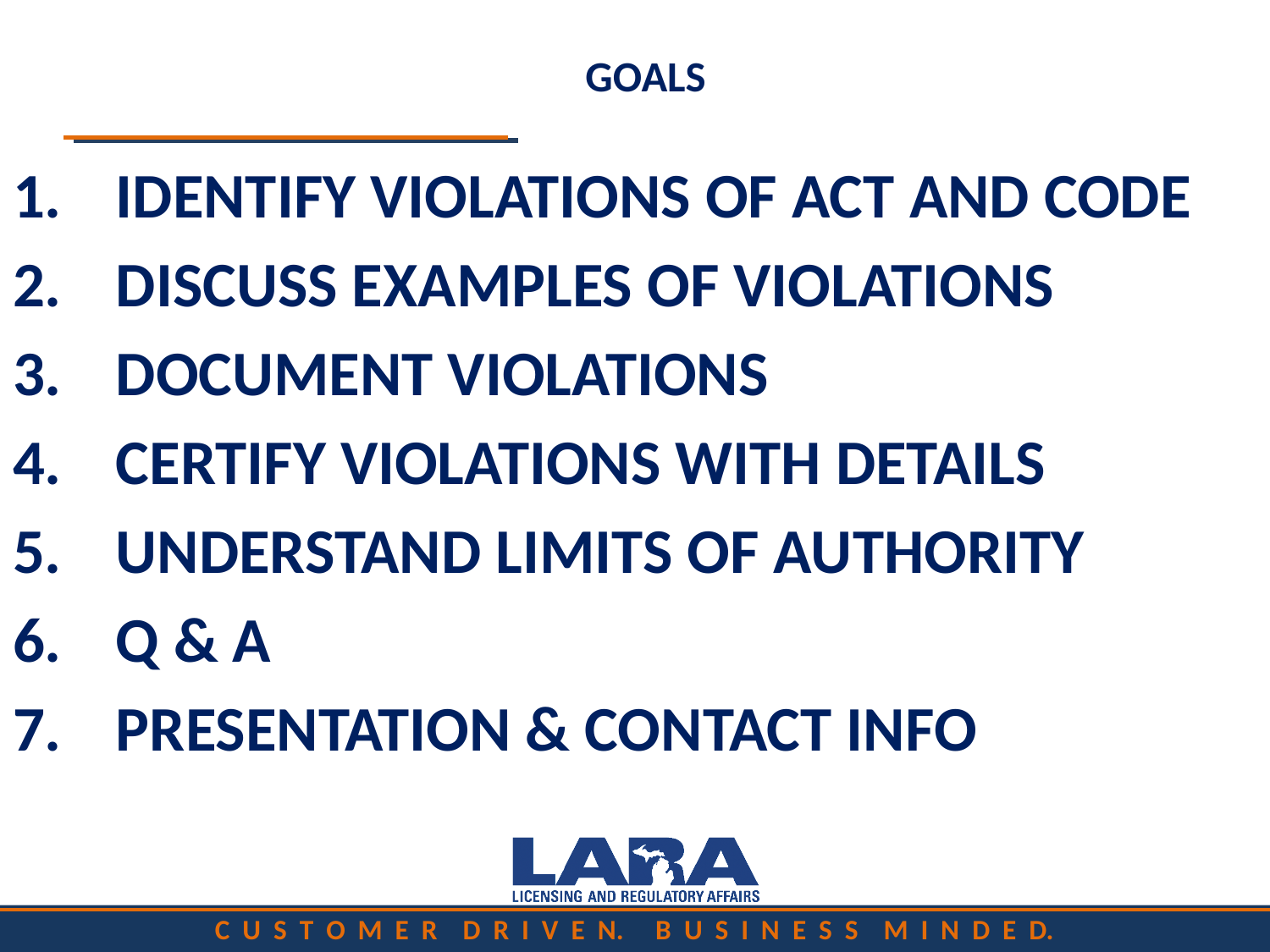

# GOALS
IDENTIFY VIOLATIONS OF ACT AND CODE
DISCUSS EXAMPLES OF VIOLATIONS
DOCUMENT VIOLATIONS
CERTIFY VIOLATIONS WITH DETAILS
UNDERSTAND LIMITS OF AUTHORITY
Q & A
PRESENTATION & CONTACT INFO